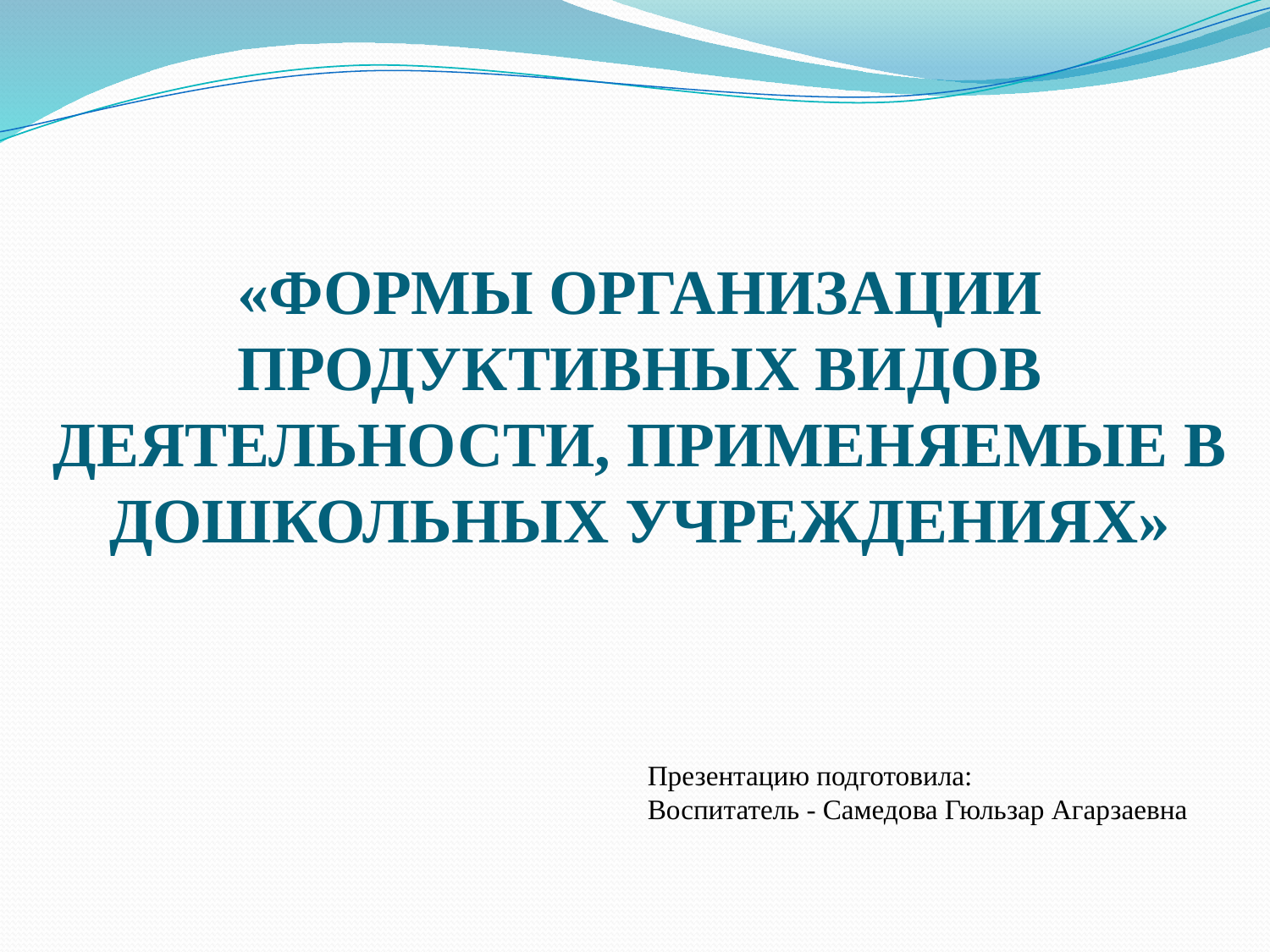

# «ФОРМЫ ОРГАНИЗАЦИИ ПРОДУКТИВНЫХ ВИДОВ ДЕЯТЕЛЬНОСТИ, ПРИМЕНЯЕМЫЕ В ДОШКОЛЬНЫХ УЧРЕЖДЕНИЯХ»

Презентацию подготовила:
Воспитатель - Самедова Гюльзар Агарзаевна